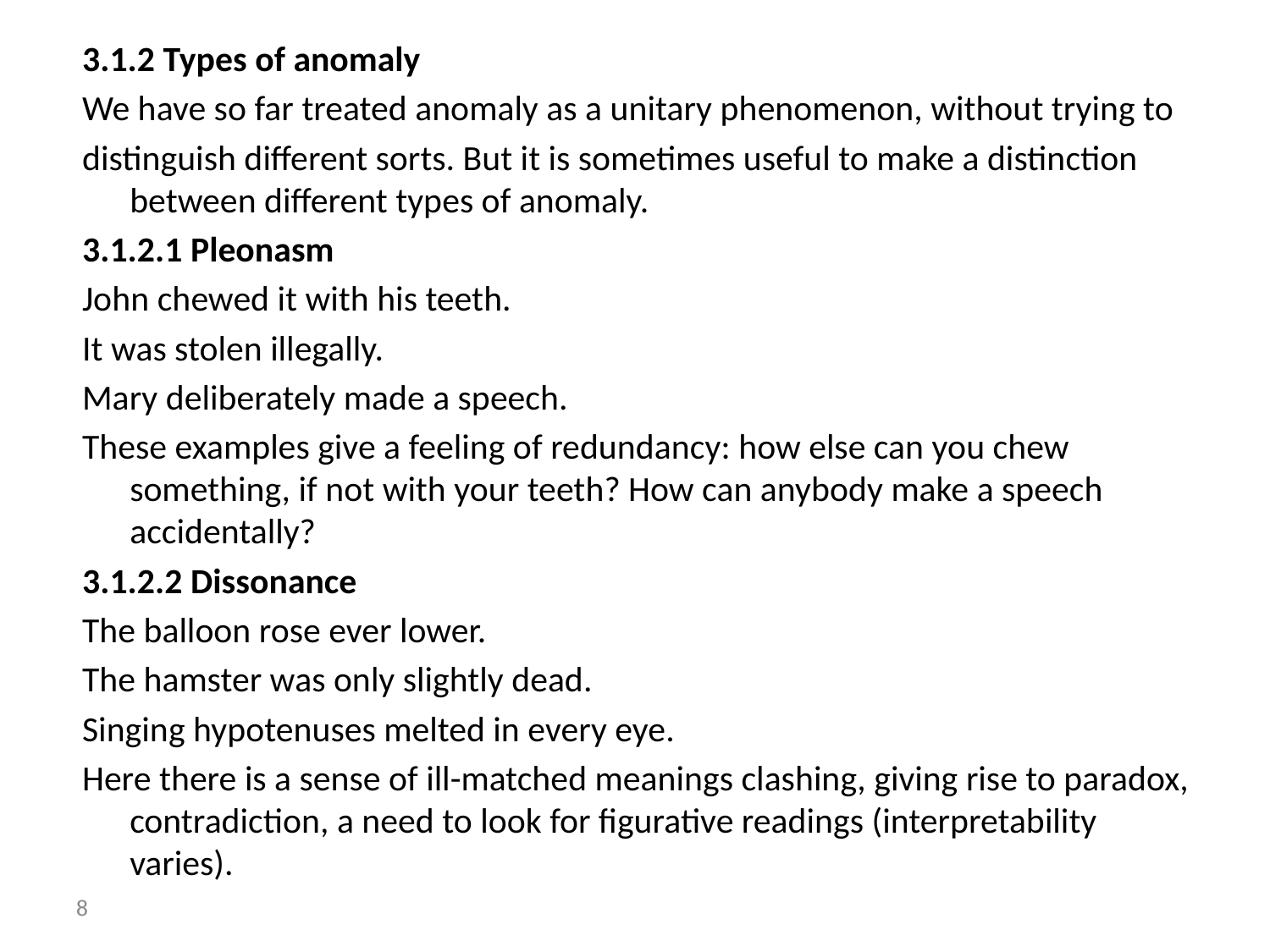

3.1.2 Types of anomaly
We have so far treated anomaly as a unitary phenomenon, without trying to
distinguish different sorts. But it is sometimes useful to make a distinction between different types of anomaly.
3.1.2.1 Pleonasm
John chewed it with his teeth.
It was stolen illegally.
Mary deliberately made a speech.
These examples give a feeling of redundancy: how else can you chew something, if not with your teeth? How can anybody make a speech accidentally?
3.1.2.2 Dissonance
The balloon rose ever lower.
The hamster was only slightly dead.
Singing hypotenuses melted in every eye.
Here there is a sense of ill-matched meanings clashing, giving rise to paradox, contradiction, a need to look for figurative readings (interpretability varies).

8